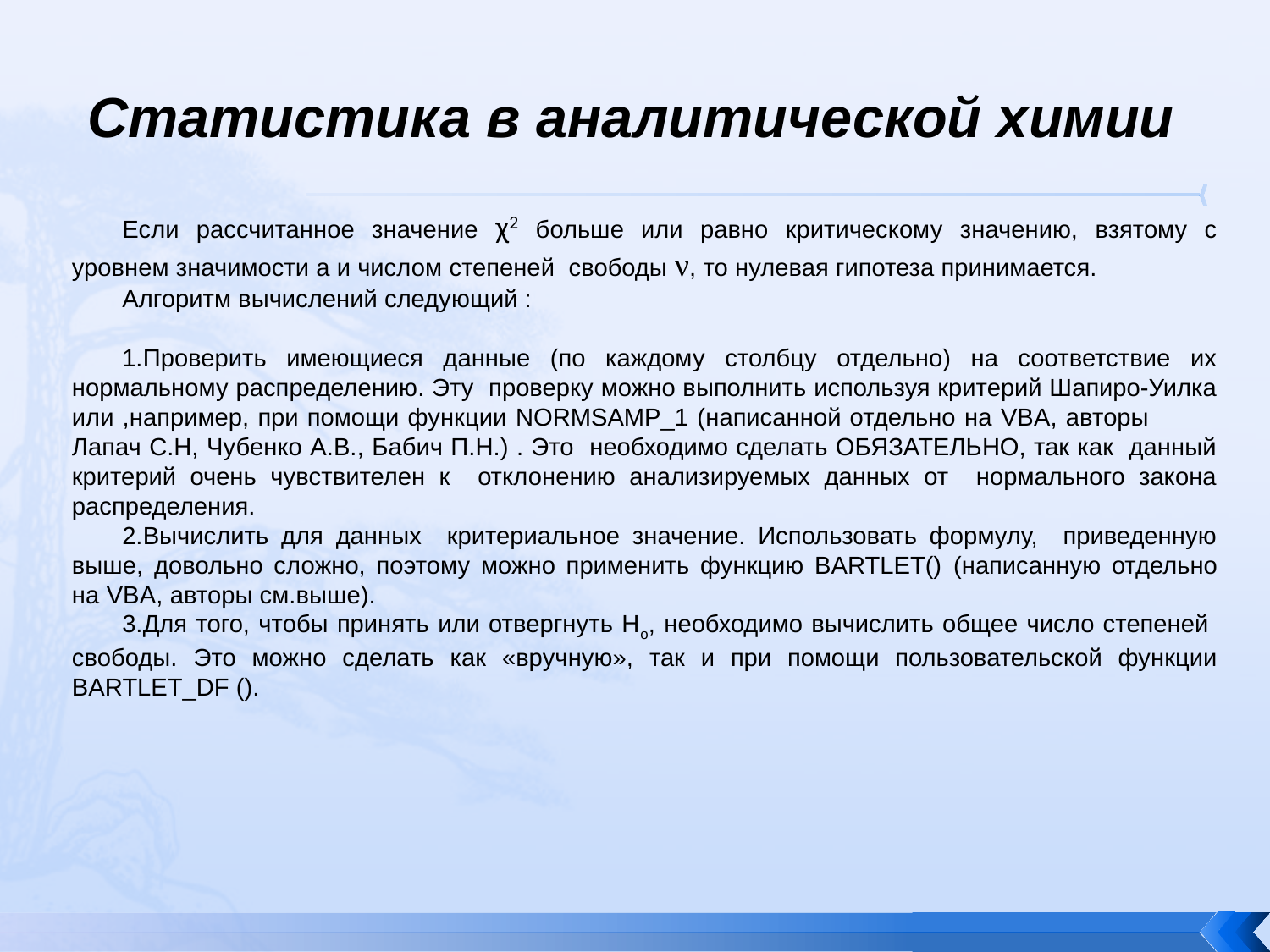

# Статистика в аналитической химии
Если рассчитанное значение χ2 больше или равно критическому значению, взятому с уровнем значимости а и числом степеней  свободы ν, то нулевая гипотеза принимается.
Алгоритм вычислений следующий :

Проверить имеющиеся данные (по каждому столбцу отдельно) на соответствие их нормальному распределению. Эту  проверку можно выполнить используя критерий Шапиро-Уилка или ,например, при помощи функции NORMSАМР_1 (написанной отдельно на VBA, авторы         Лапач С.Н, Чубенко А.В., Бабич П.Н.) . Это  необходимо сделать ОБЯЗАТЕЛЬНО, так как  данный критерий очень чувствителен к  отклонению анализируемых данных от  нормального закона распределения.
Вычислить для данных  критериальное значение. Использовать формулу,  приведенную выше, довольно сложно, поэтому можно применить функцию BARTLET() (написанную отдельно на VBA, авторы см.выше).
Для того, чтобы принять или отвергнуть Но, необходимо вычислить общее число степеней  свободы. Это можно сделать как «вручную», так и при помощи пользовательской функции BARTLET_DF ().